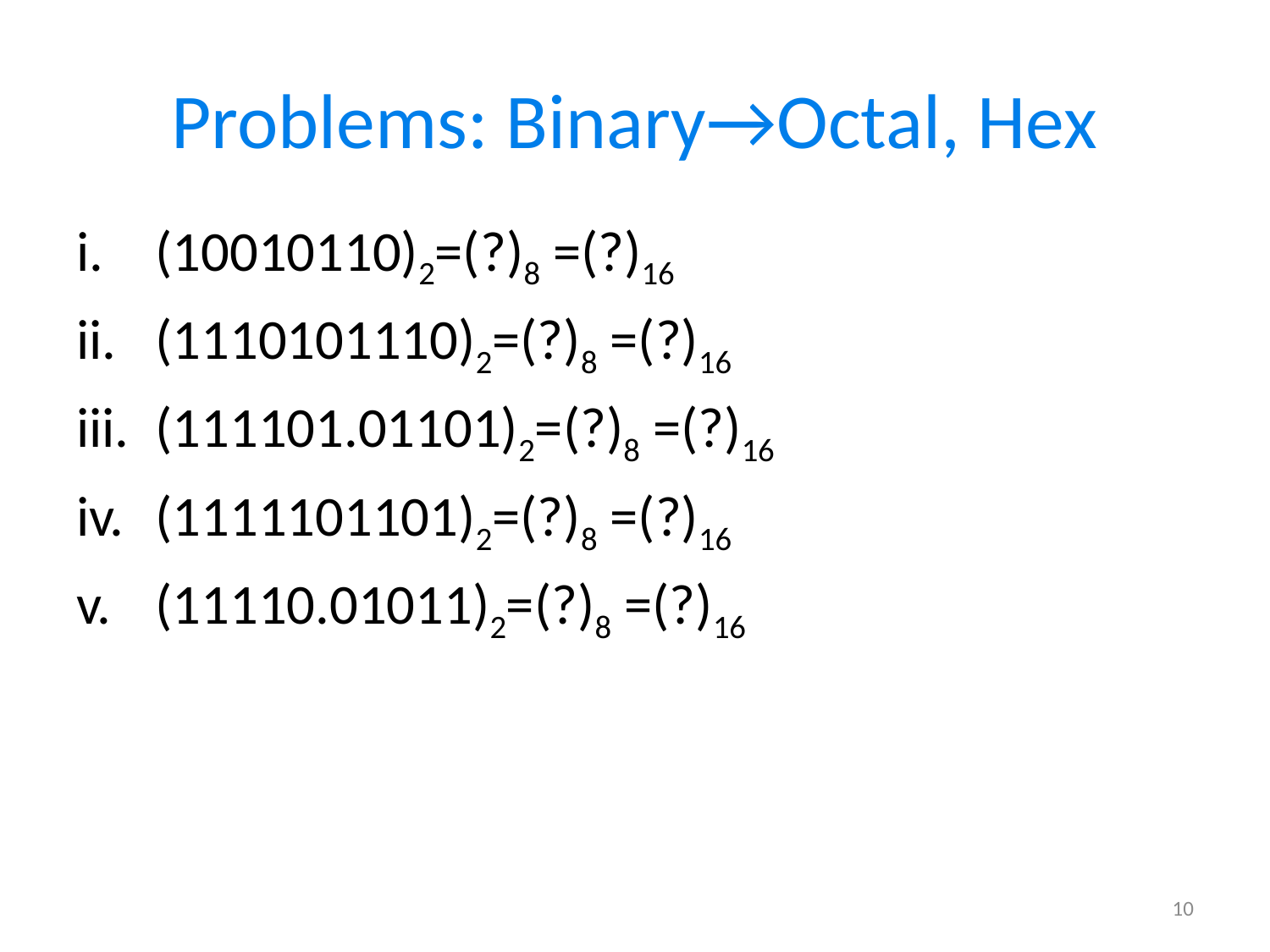

# Problems: Binary→Octal, Hex
(10010110)2=(?)8 =(?)16
(1110101110)2=(?)8 =(?)16
(111101.01101)2=(?)8 =(?)16
(1111101101)2=(?)8 =(?)16
(11110.01011)2=(?)8 =(?)16
10